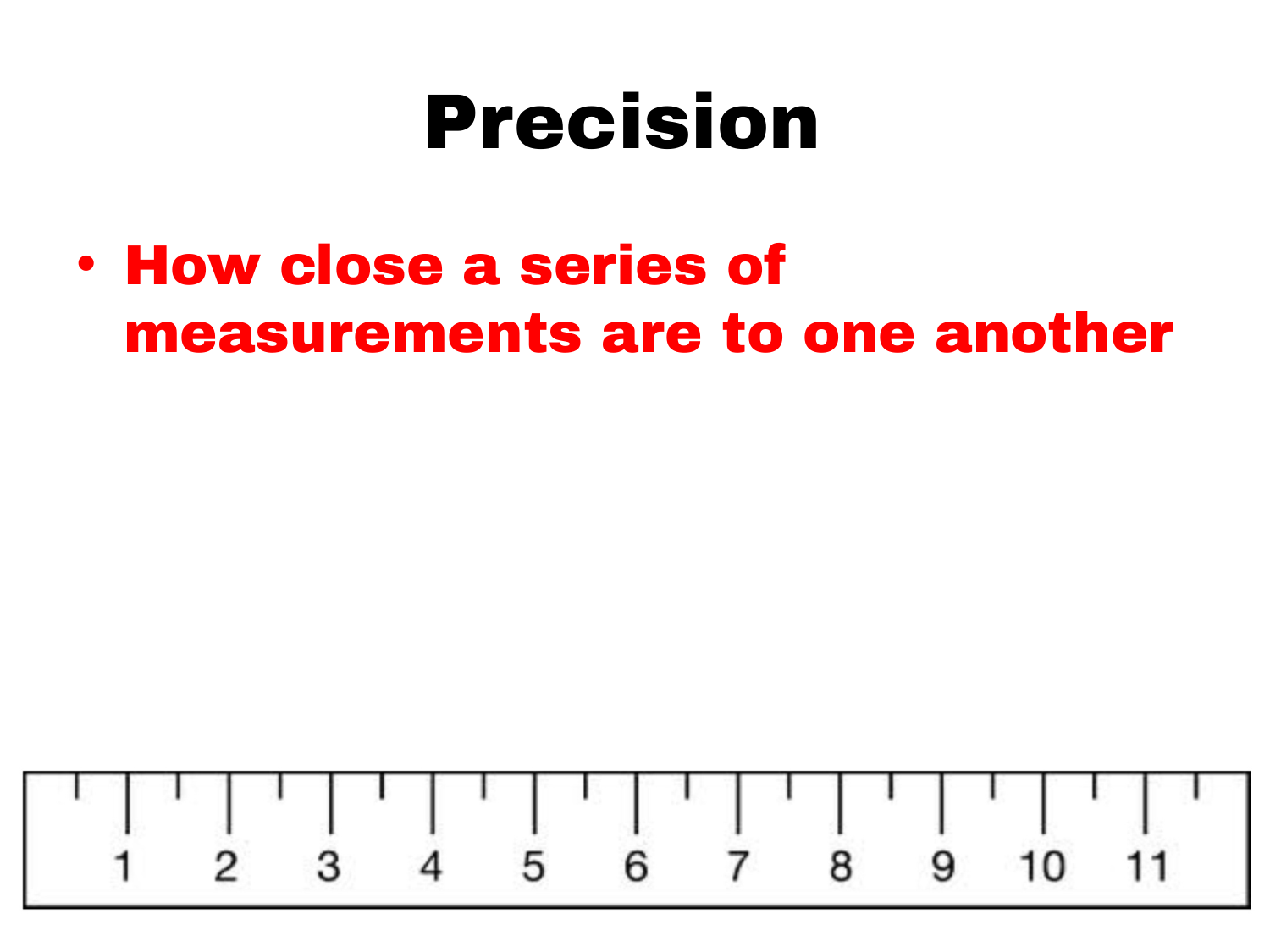

# Precision
How close a series of measurements are to one another